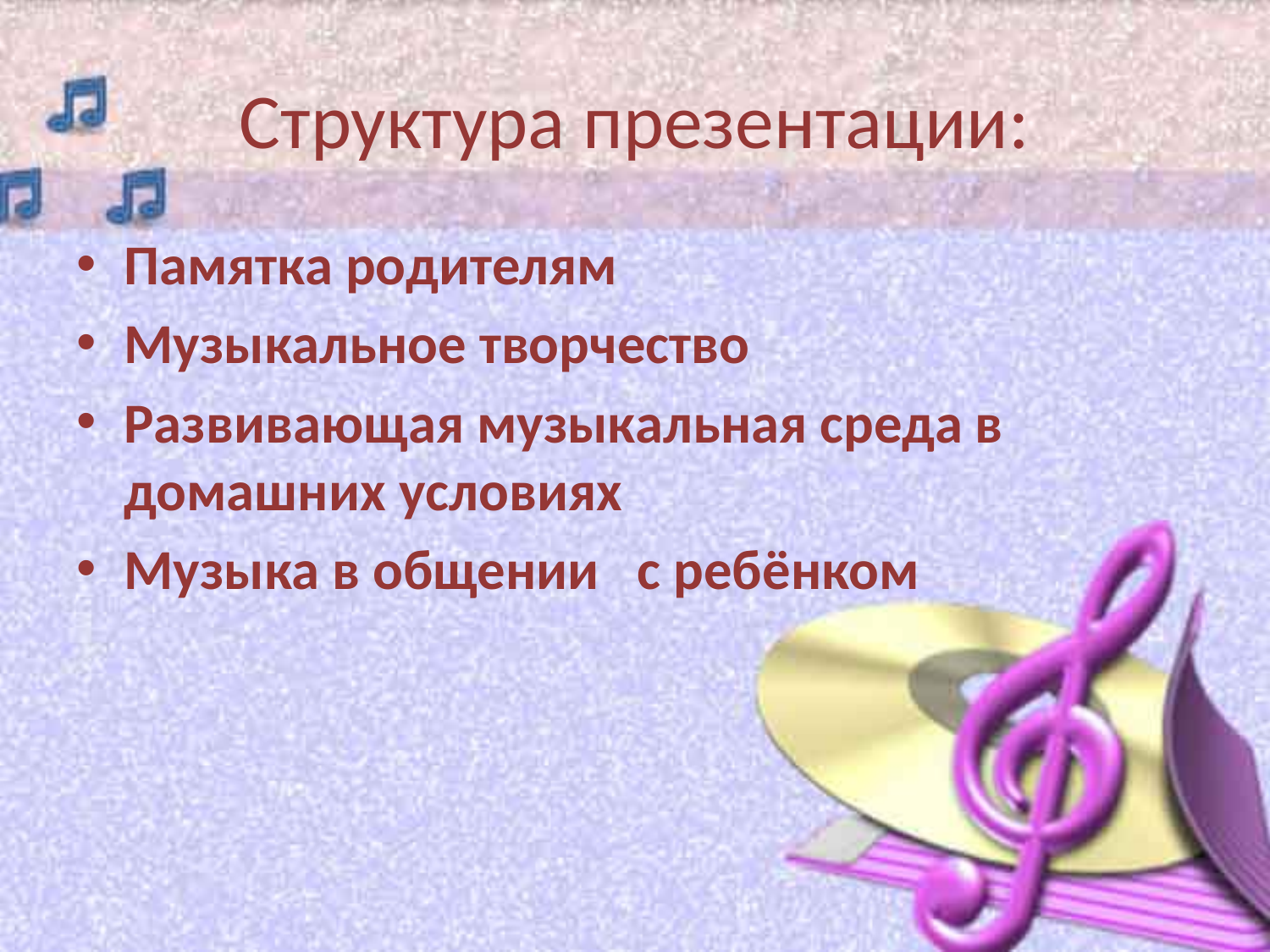

# Структура презентации:
Памятка родителям
Музыкальное творчество
Развивающая музыкальная среда в домашних условиях
Музыка в общении   с ребёнком